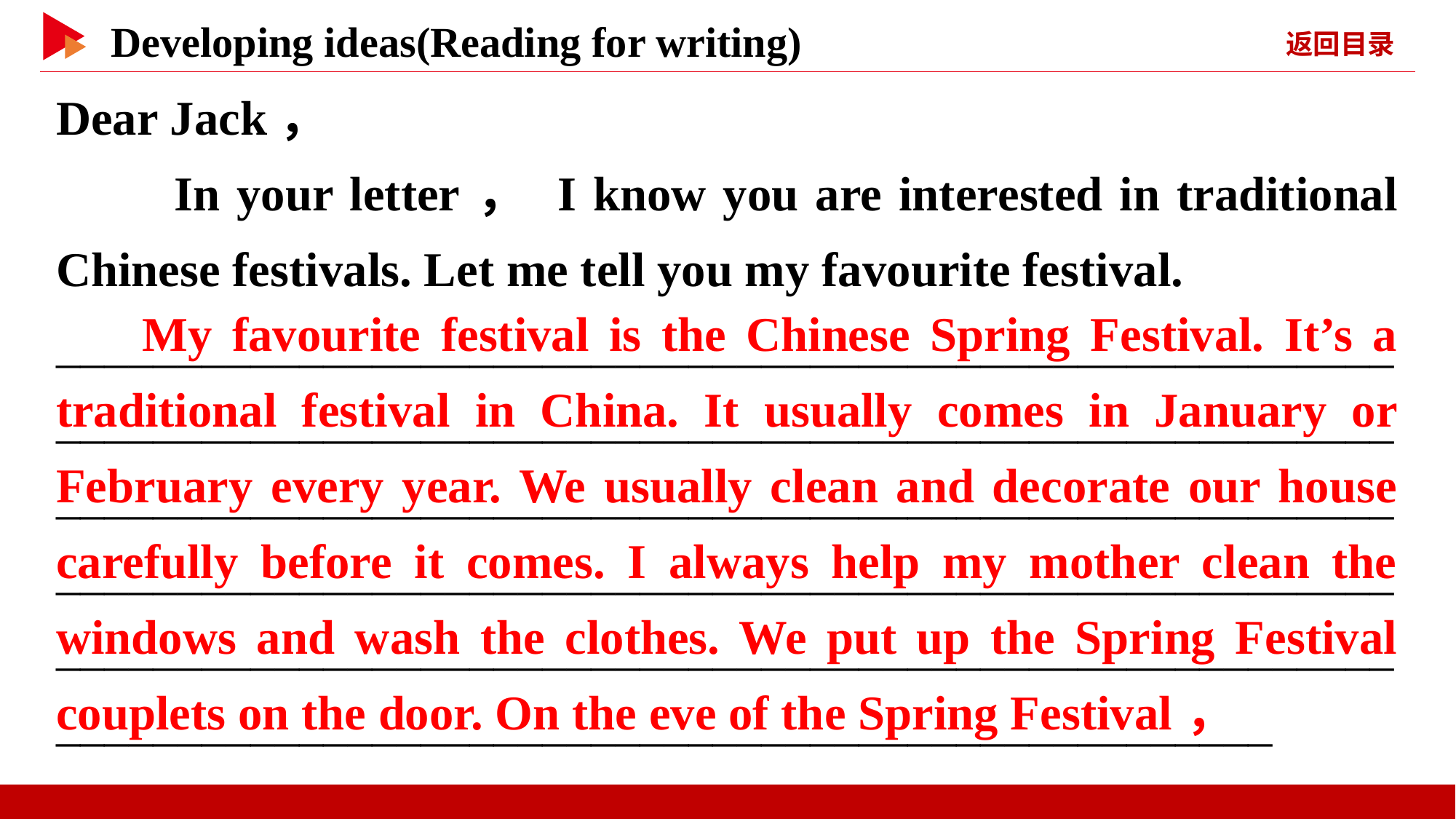

Dear Jack，
　　In your letter， I know you are interested in traditional Chinese festivals. Let me tell you my favourite festival.
_____________________________________________________________________________________________________________________________________________________________________________________________________________________________________________________________________________________________________________________________________
My favourite festival is the Chinese Spring Festival. It’s a traditional festival in China. It usually comes in January or February every year. We usually clean and decorate our house carefully before it comes. I always help my mother clean the windows and wash the clothes. We put up the Spring Festival couplets on the door. On the eve of the Spring Festival，